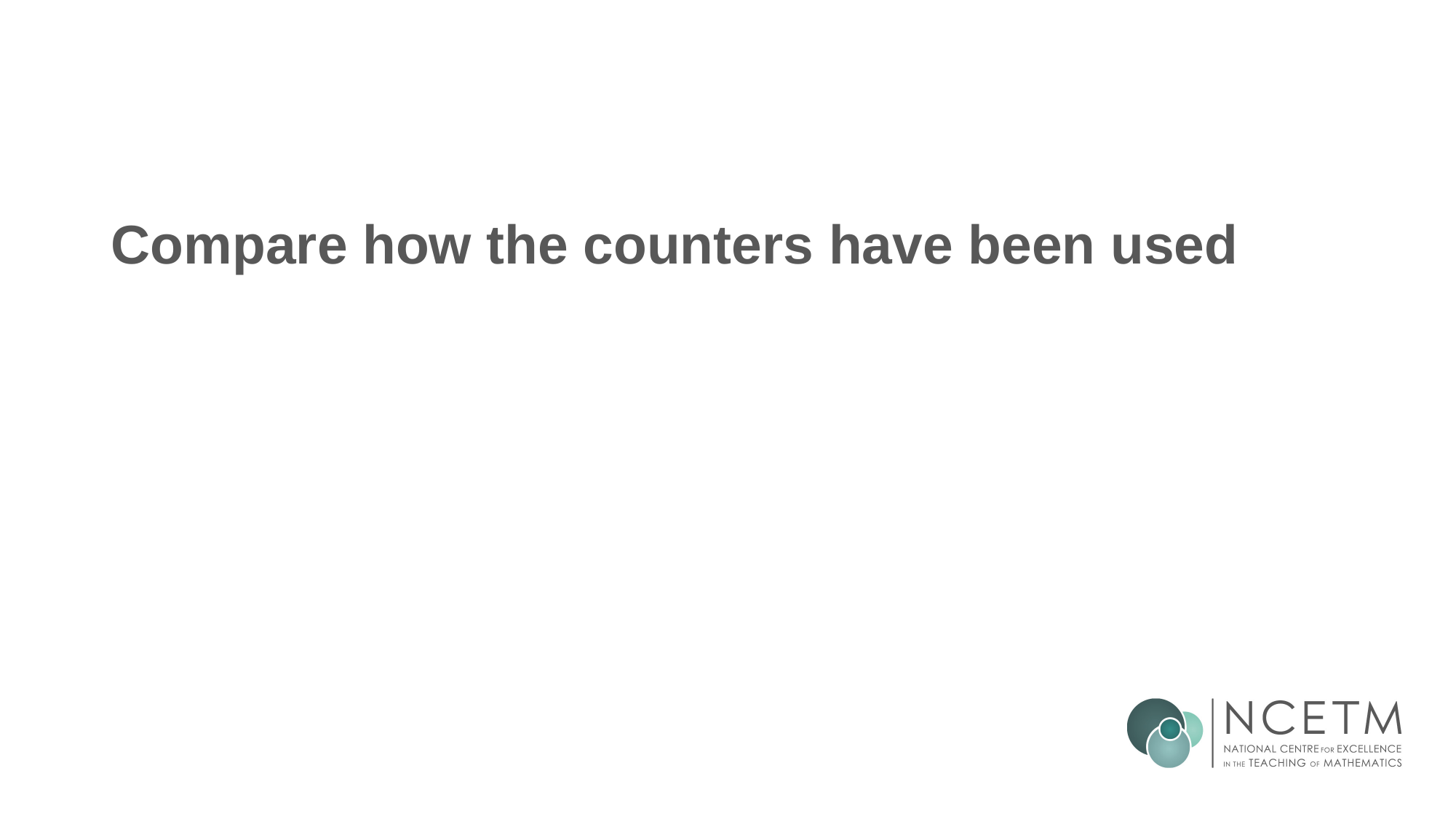

# Compare how the counters have been used